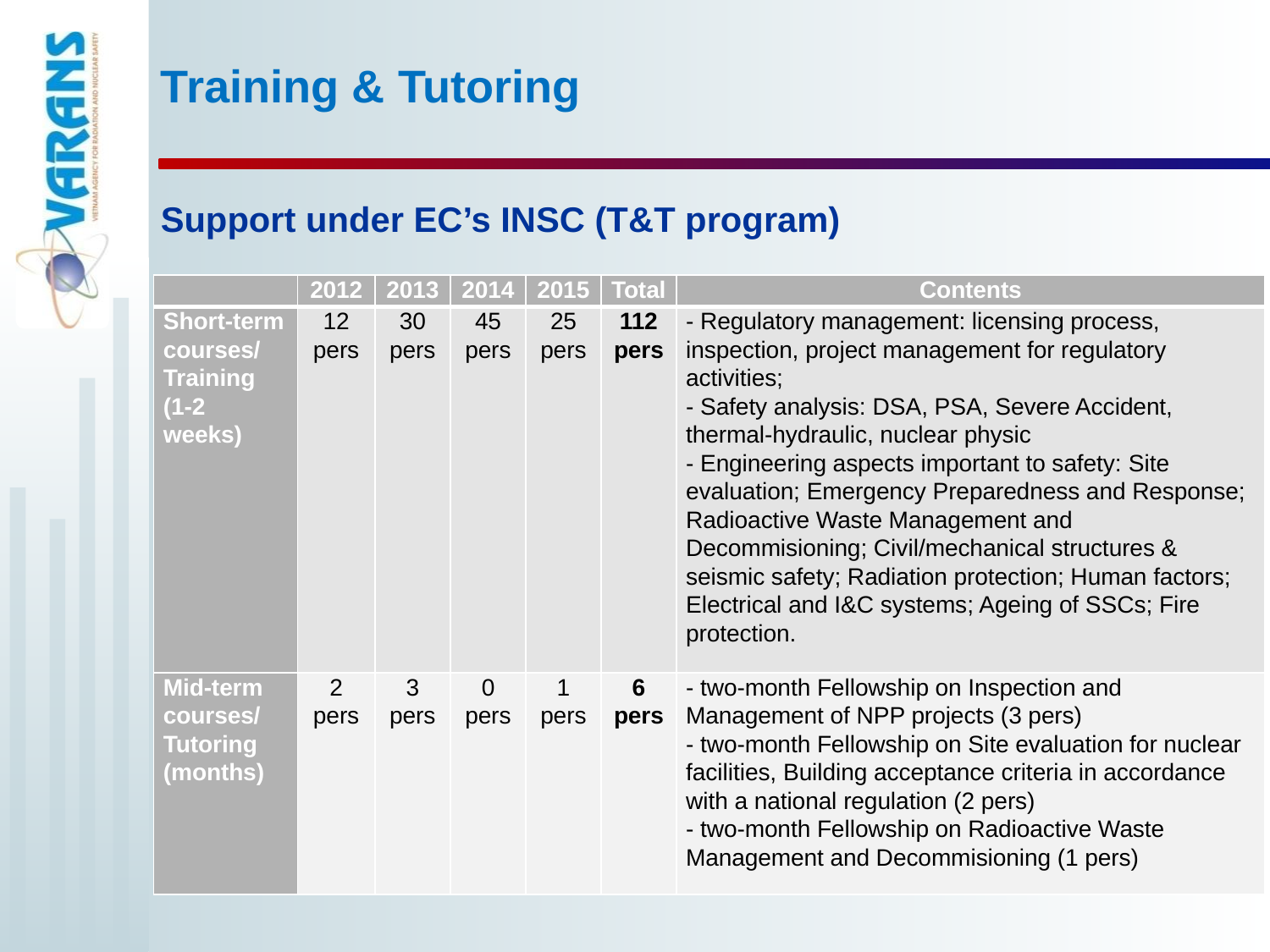

Training & Tutoring

Support under EC’s INSC (T&T program)
|  | 2012 | 2013 | 2014 | 2015 | Total | Contents |
| --- | --- | --- | --- | --- | --- | --- |
| Short-term courses/ Training (1-2 weeks) | 12 pers | 30 pers | 45 pers | 25 pers | 112 pers | - Regulatory management: licensing process, inspection, project management for regulatory activities; - Safety analysis: DSA, PSA, Severe Accident, thermal-hydraulic, nuclear physic - Engineering aspects important to safety: Site evaluation; Emergency Preparedness and Response; Radioactive Waste Management and Decommisioning; Civil/mechanical structures & seismic safety; Radiation protection; Human factors; Electrical and I&C systems; Ageing of SSCs; Fire protection. |
| Mid-term courses/ Tutoring (months) | 2 pers | 3 pers | 0 pers | 1 pers | 6 pers | - two-month Fellowship on Inspection and Management of NPP projects (3 pers) - two-month Fellowship on Site evaluation for nuclear facilities, Building acceptance criteria in accordance with a national regulation (2 pers) - two-month Fellowship on Radioactive Waste Management and Decommisioning (1 pers) |